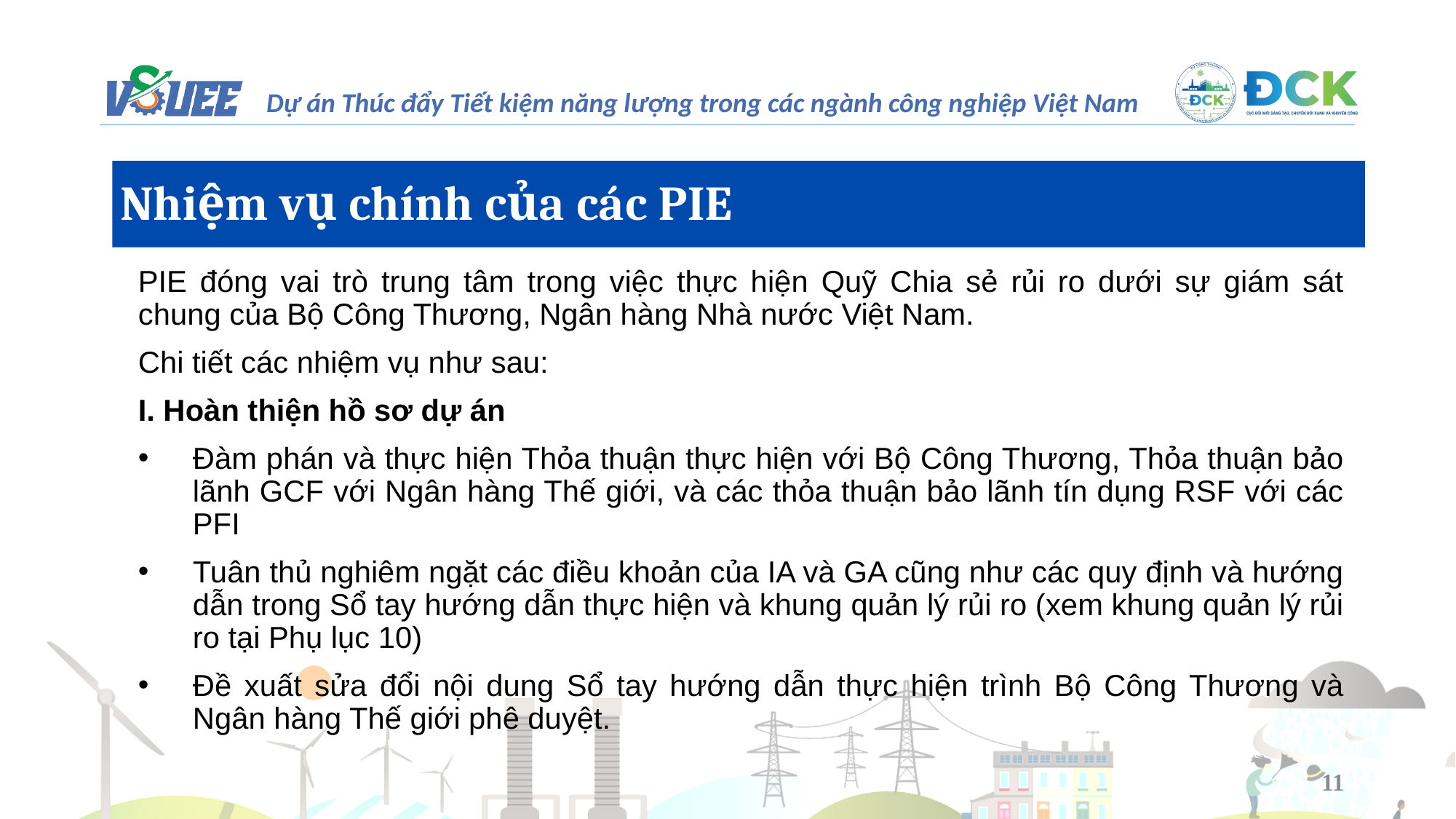

Nhiệm vụ chính của các PIE
PIE đóng vai trò trung tâm trong việc thực hiện Quỹ Chia sẻ rủi ro dưới sự giám sát chung của Bộ Công Thương, Ngân hàng Nhà nước Việt Nam.
Chi tiết các nhiệm vụ như sau:
I. Hoàn thiện hồ sơ dự án
Đàm phán và thực hiện Thỏa thuận thực hiện với Bộ Công Thương, Thỏa thuận bảo lãnh GCF với Ngân hàng Thế giới, và các thỏa thuận bảo lãnh tín dụng RSF với các PFI
Tuân thủ nghiêm ngặt các điều khoản của IA và GA cũng như các quy định và hướng dẫn trong Sổ tay hướng dẫn thực hiện và khung quản lý rủi ro (xem khung quản lý rủi ro tại Phụ lục 10)
Đề xuất sửa đổi nội dung Sổ tay hướng dẫn thực hiện trình Bộ Công Thương và Ngân hàng Thế giới phê duyệt.
11